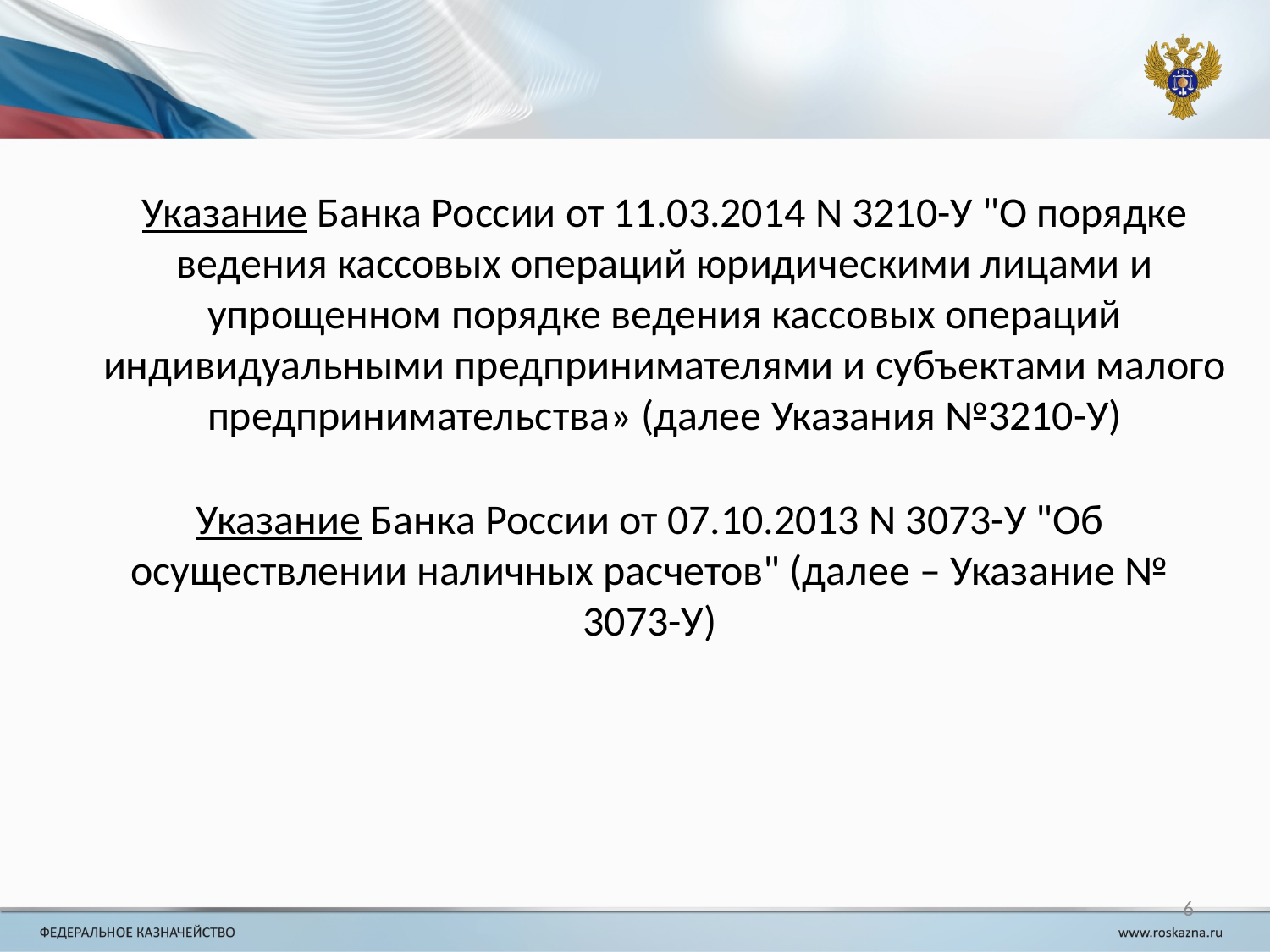

Указание Банка России от 11.03.2014 N 3210-У "О порядке ведения кассовых операций юридическими лицами и упрощенном порядке ведения кассовых операций индивидуальными предпринимателями и субъектами малого предпринимательства» (далее Указания №3210-У)

Указание Банка России от 07.10.2013 N 3073-У "Об осуществлении наличных расчетов" (далее – Указание № 3073-У)
6